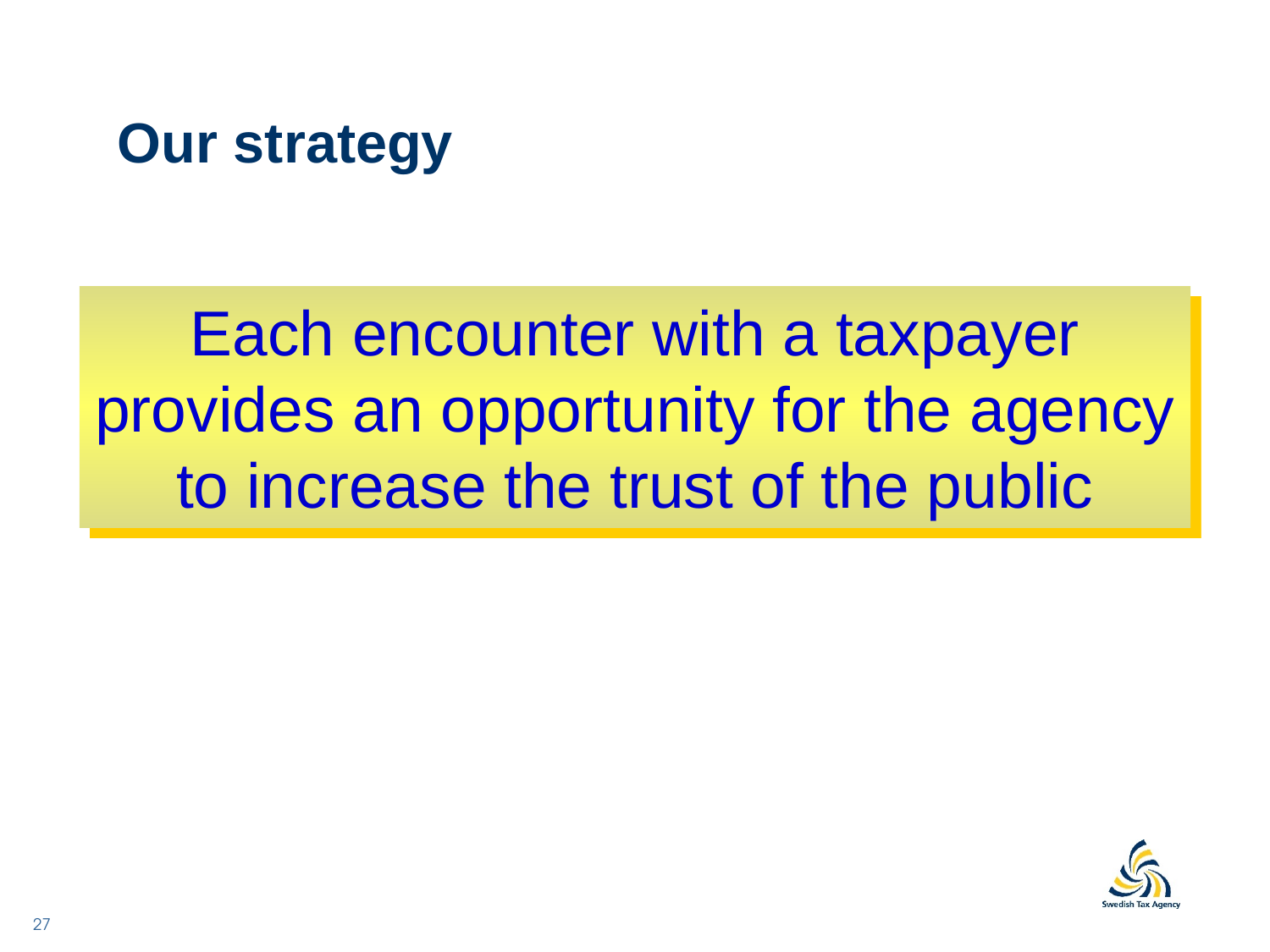

Our strategy
Each encounter with a taxpayer provides an opportunity for the agency to increase the trust of the public
27